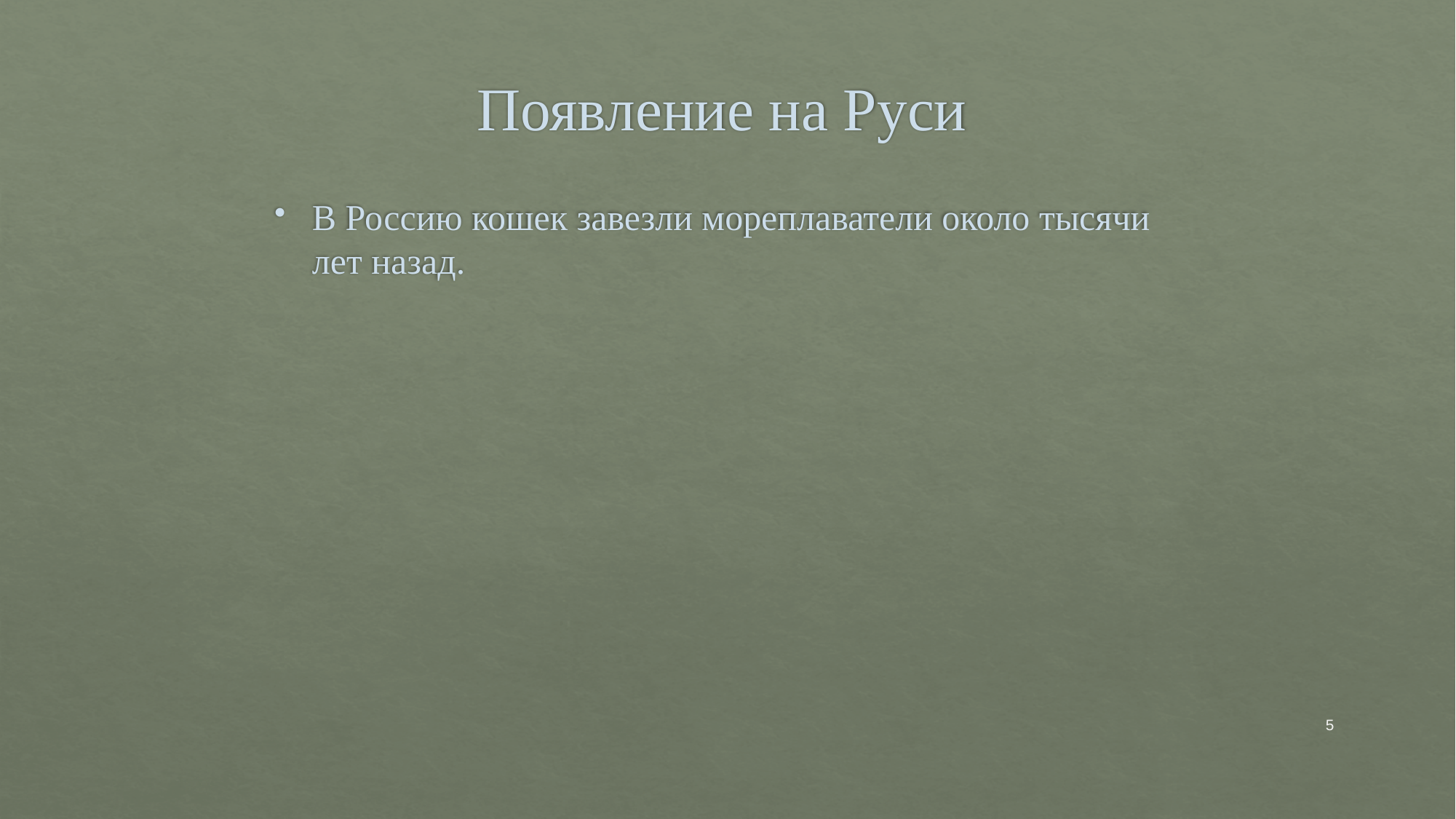

# Появление на Руси
В Россию кошек завезли мореплаватели около тысячи лет назад.
5